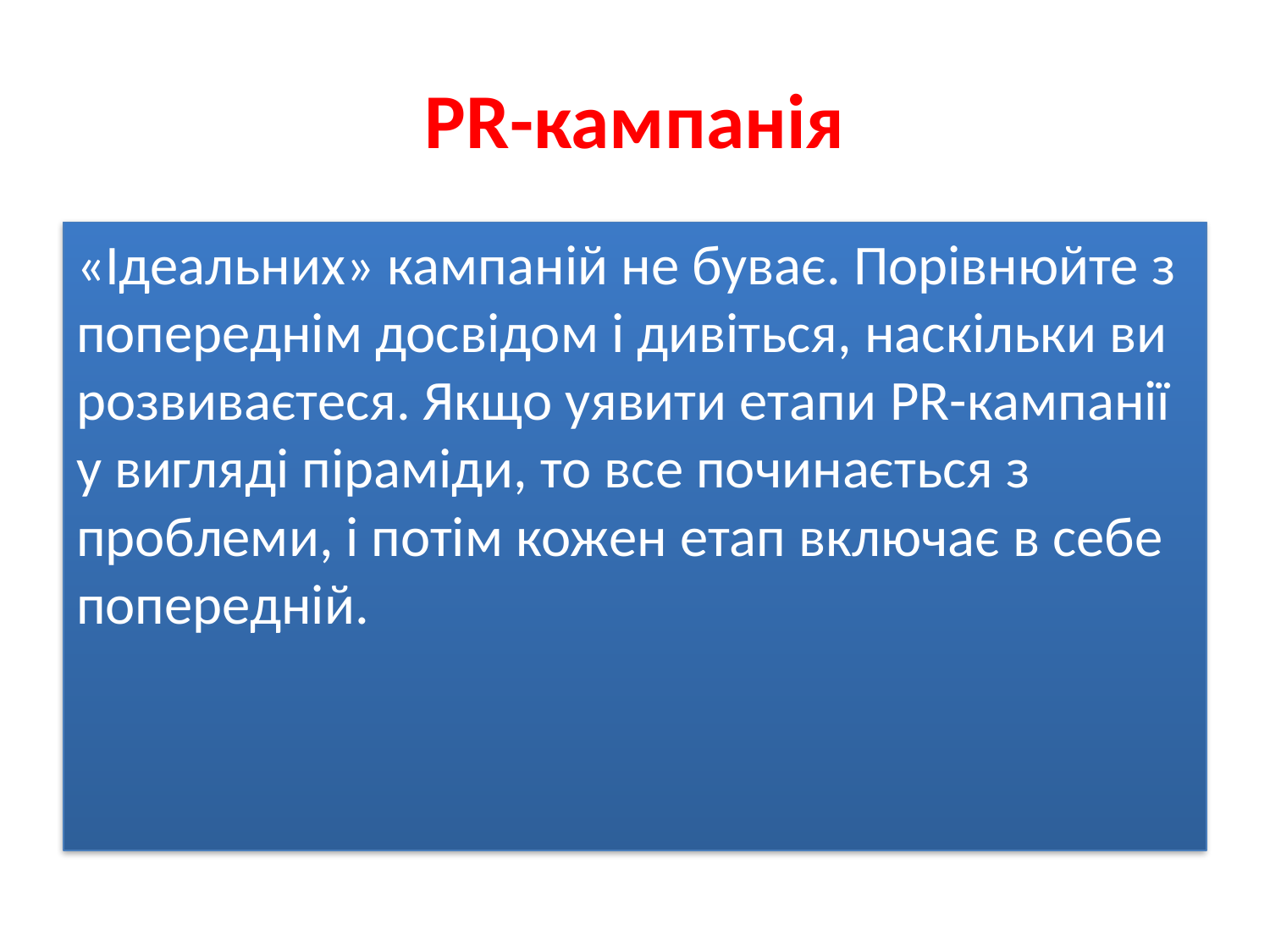

# PR-кампанія
«Ідеальних» кампаній не буває. Порівнюйте з попереднім досвідом і дивіться, наскільки ви розвиваєтеся. Якщо уявити етапи PR-кампанії у вигляді піраміди, то все починається з проблеми, і потім кожен етап включає в себе попередній.